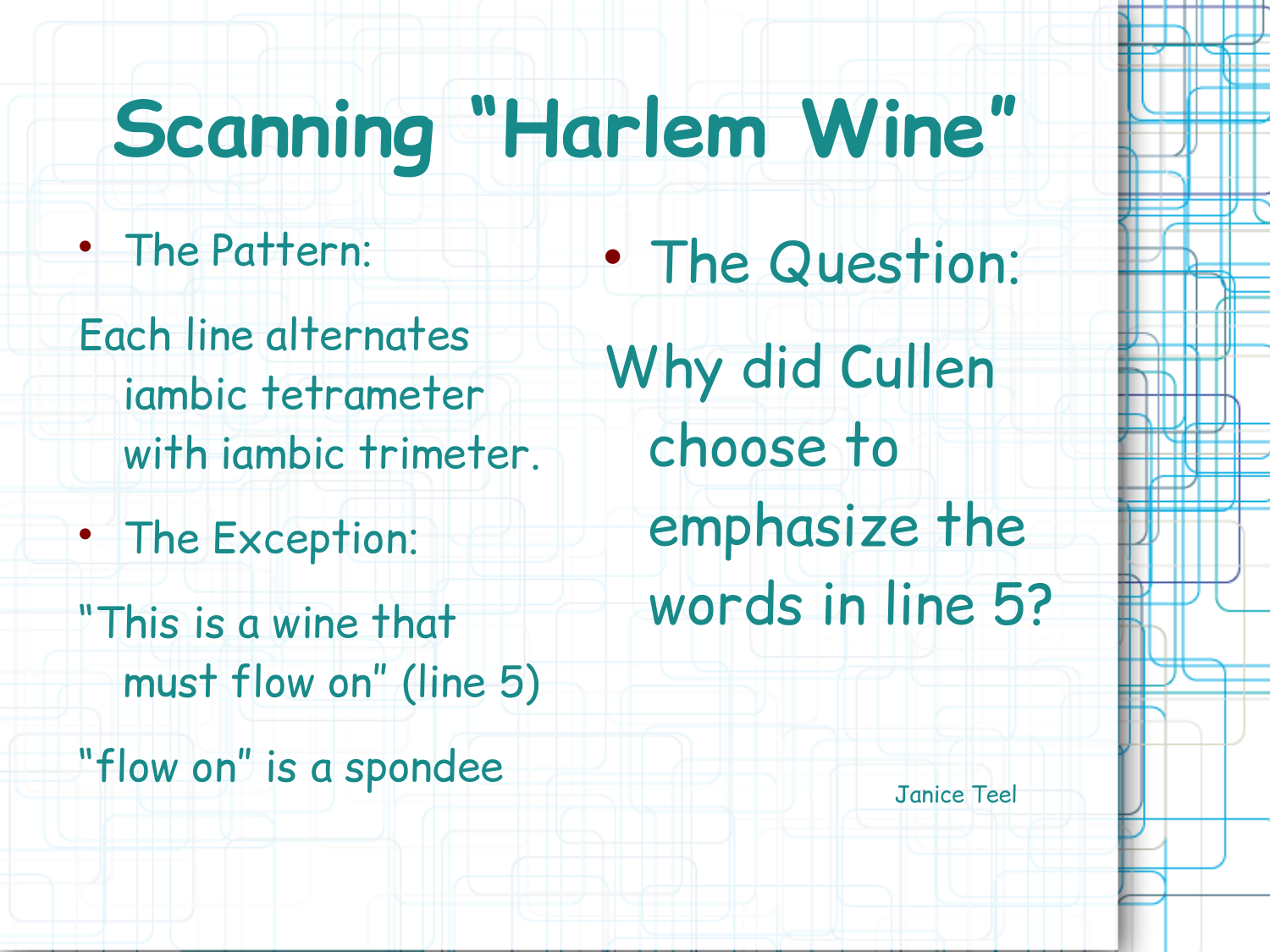

# Scanning “Harlem Wine”
The Pattern:
Each line alternates iambic tetrameter with iambic trimeter.
The Exception:
“This is a wine that must flow on” (line 5)
“flow on” is a spondee
The Question:
Why did Cullen choose to emphasize the words in line 5?

                                           Janice Teel